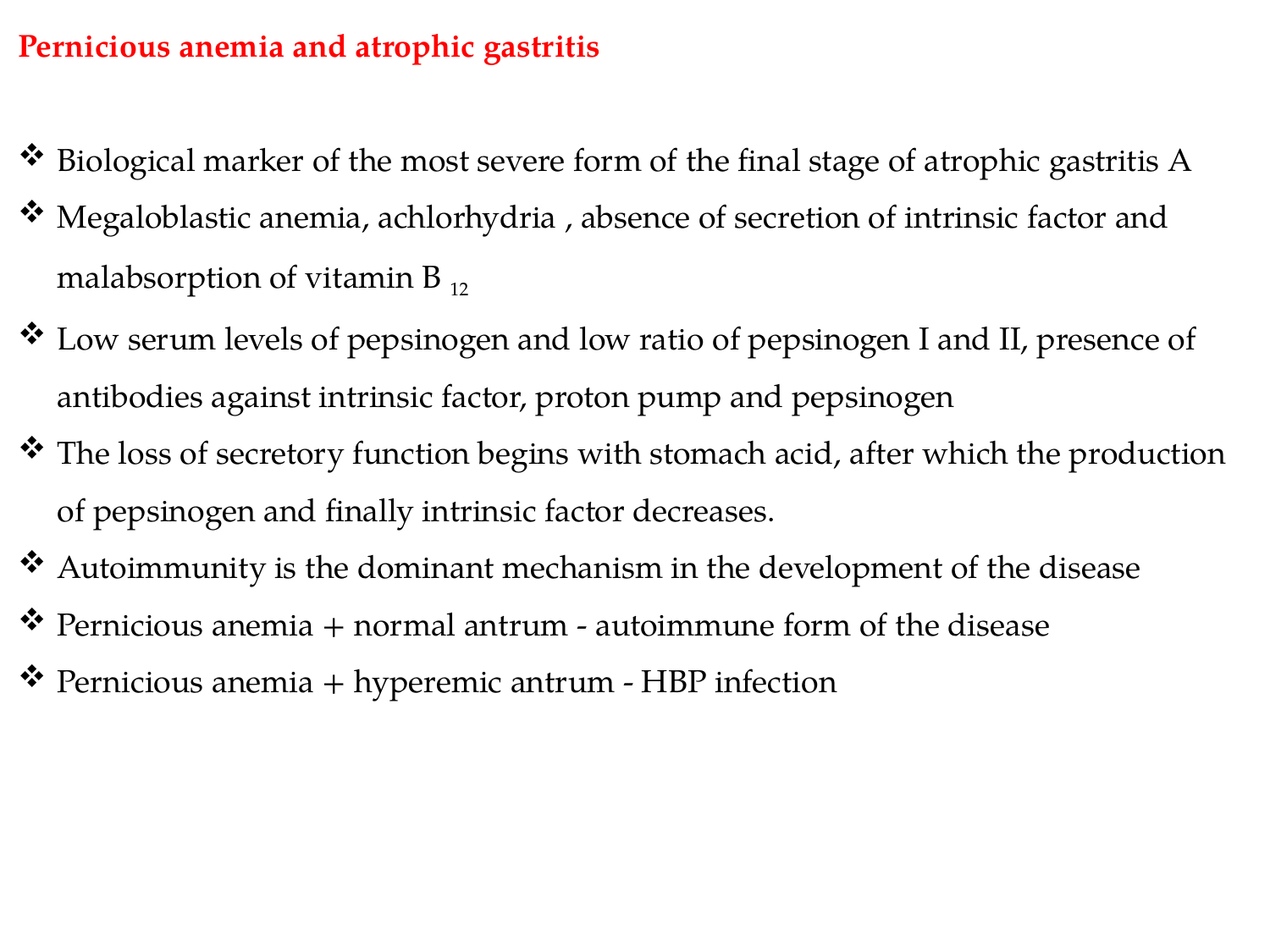

Pernicious anemia and atrophic gastritis

Biological marker of the most severe form of the final stage of atrophic gastritis A
Megaloblastic anemia, achlorhydria , absence of secretion of intrinsic factor and malabsorption of vitamin B 12
Low serum levels of pepsinogen and low ratio of pepsinogen I and II, presence of antibodies against intrinsic factor, proton pump and pepsinogen
The loss of secretory function begins with stomach acid, after which the production of pepsinogen and finally intrinsic factor decreases.
Autoimmunity is the dominant mechanism in the development of the disease
Pernicious anemia + normal antrum - autoimmune form of the disease
Pernicious anemia + hyperemic antrum - HBP infection